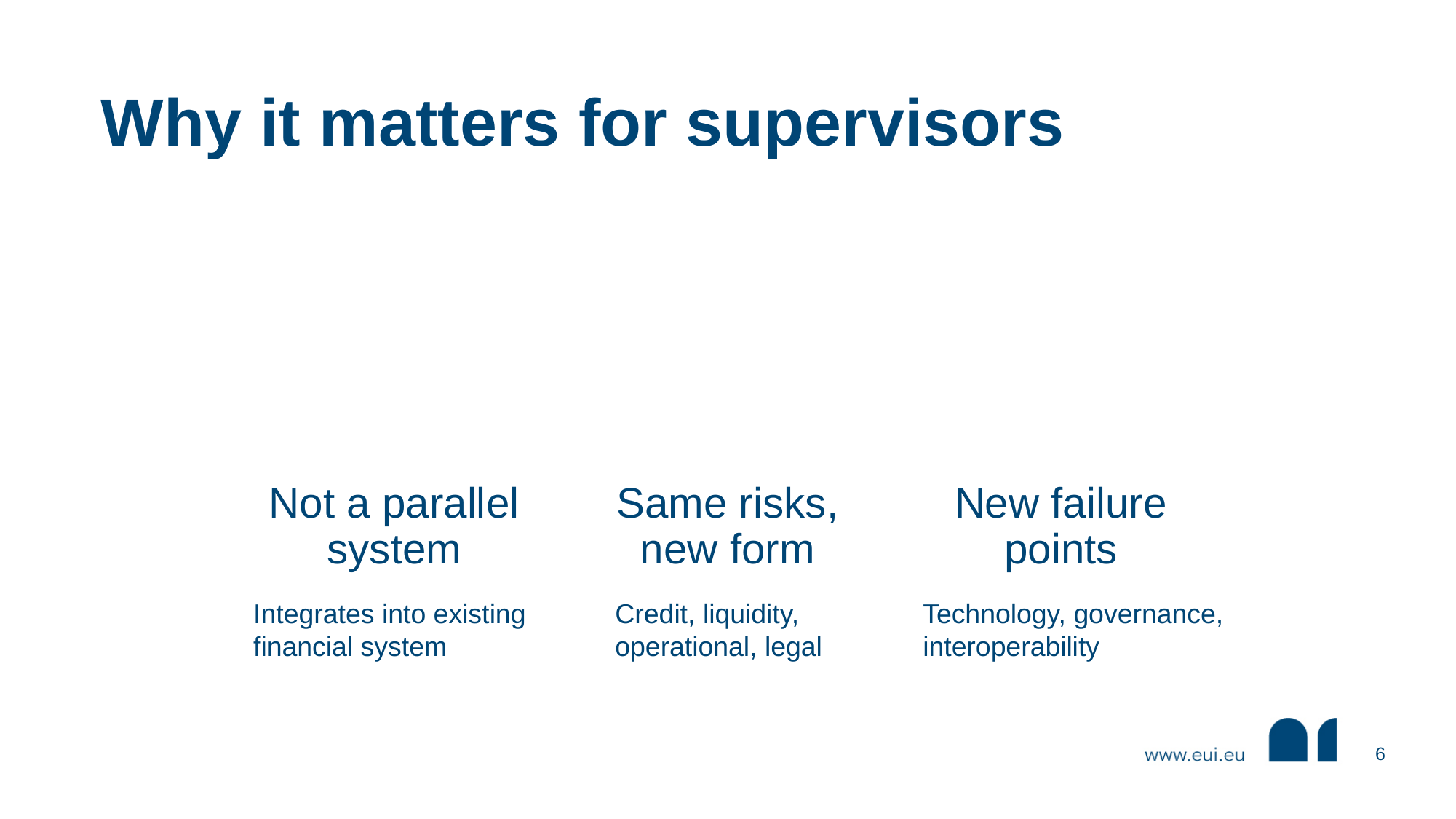

# Why it matters for supervisors
Not a parallel system
Same risks, new form
New failure points
Integrates into existing financial system
Credit, liquidity, operational, legal
Technology, governance, interoperability
6